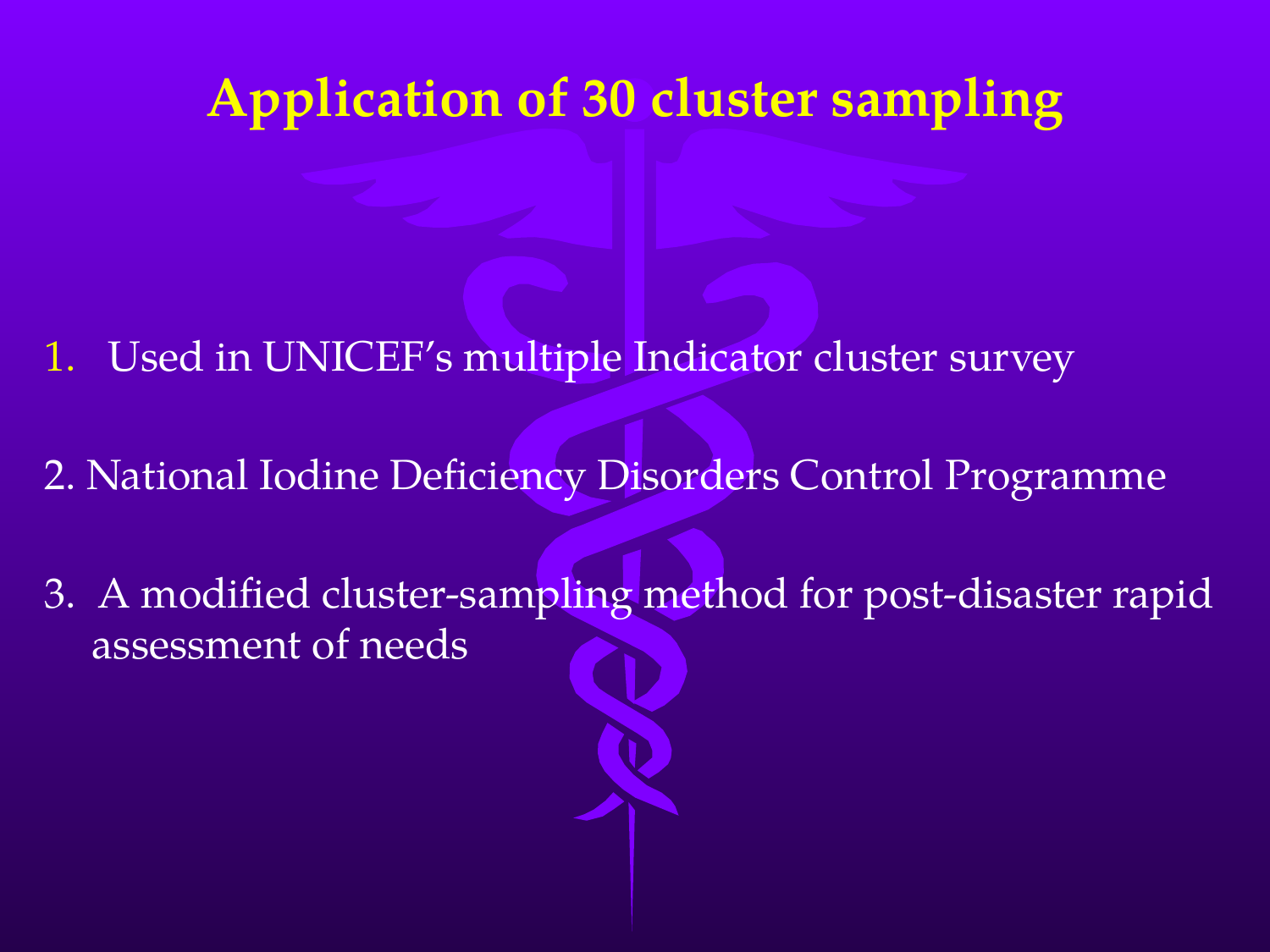

# Application of 30 cluster sampling

Used in UNICEF’s multiple Indicator cluster survey

2. National Iodine Deficiency Disorders Control Programme

3.  A modified cluster-sampling method for post-disaster rapid assessment of needs